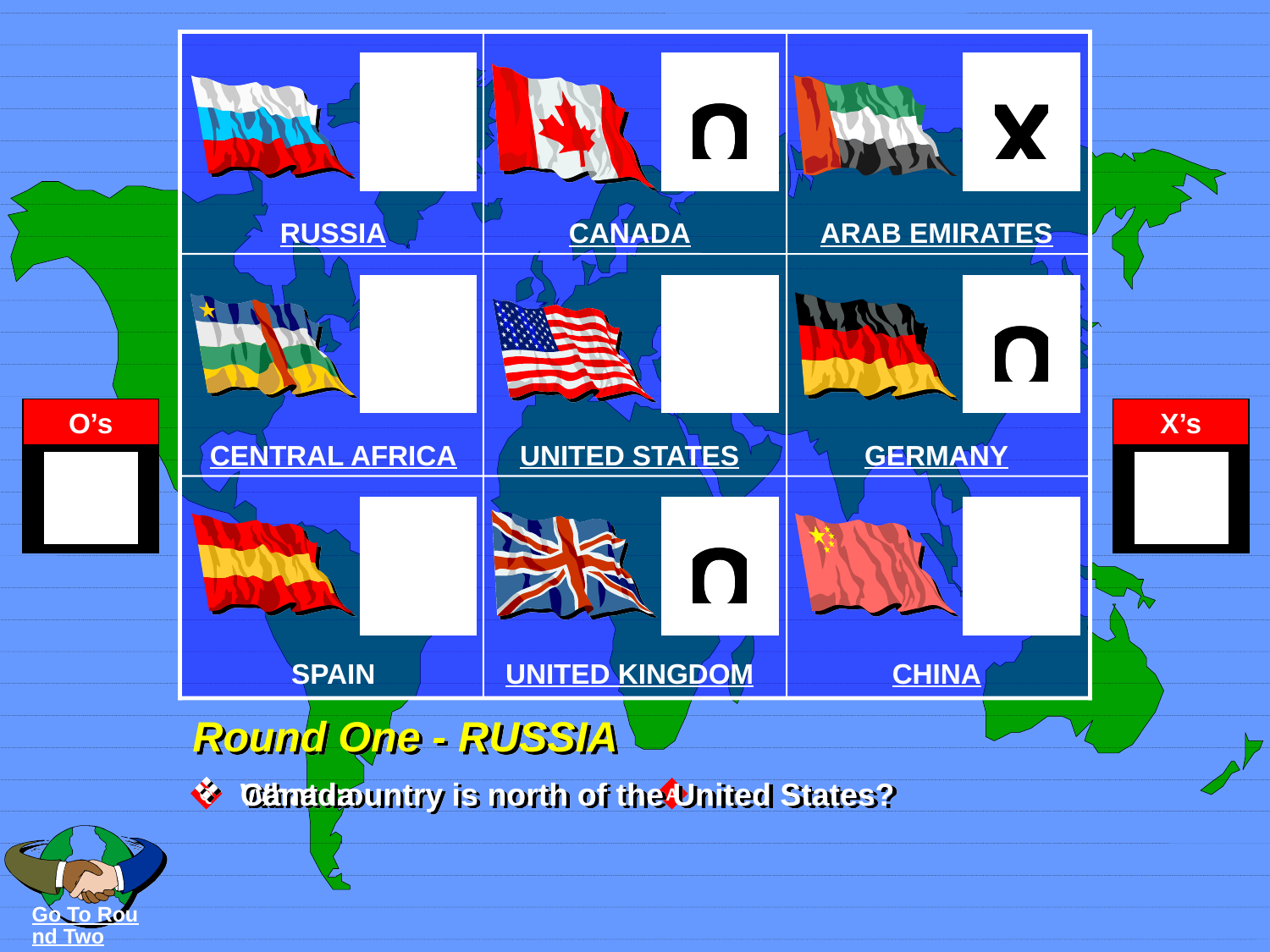

RUSSIA
CANADA
ARAB EMIRATES
CENTRAL AFRICA
UNITED STATES
GERMANY
SPAIN
UNITED KINGDOM
CHINA
# Round One - RUSSIA
What country is north of the United States?
Canada
Go To Round Two